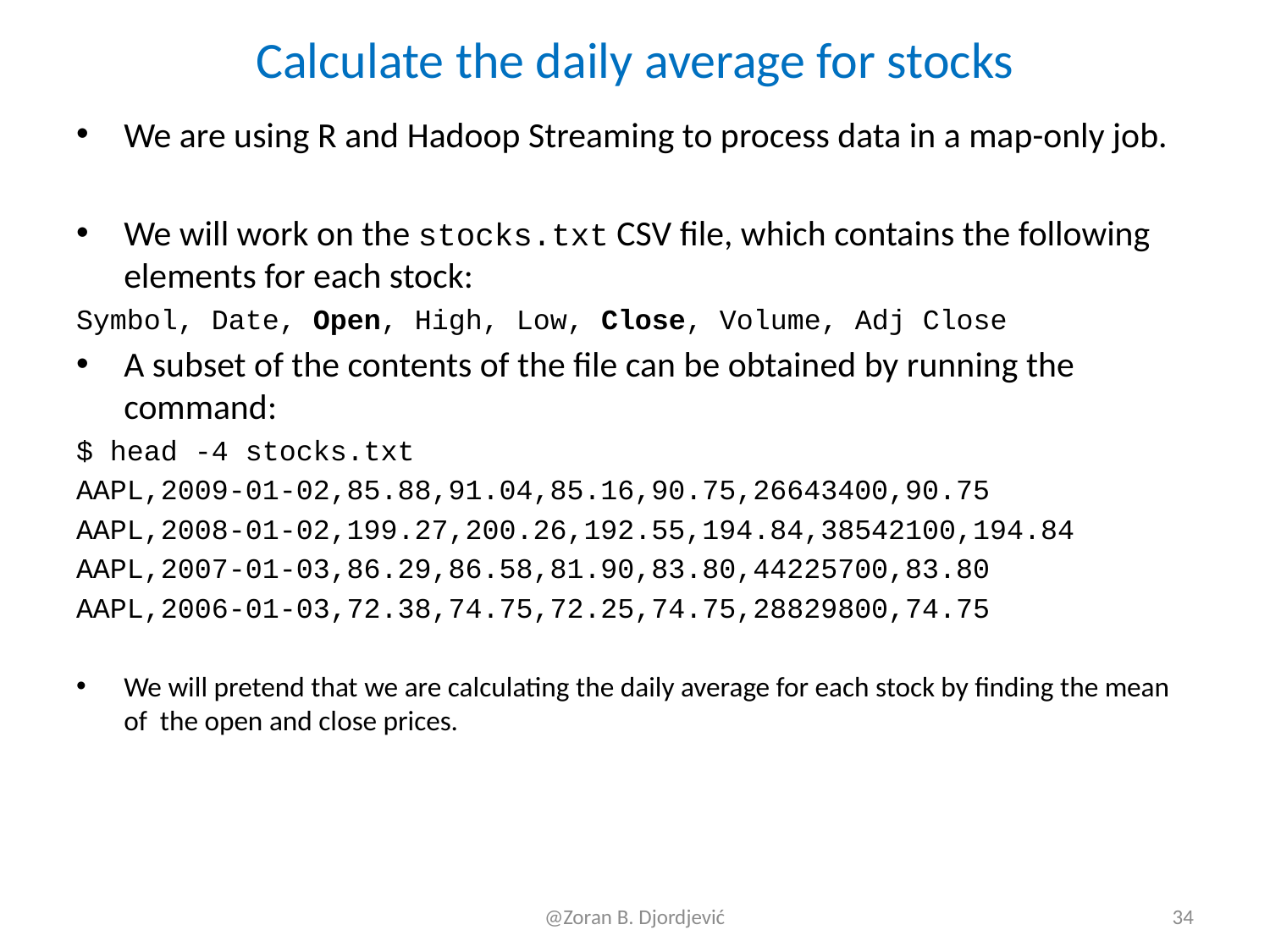

# Calculate the daily average for stocks
We are using R and Hadoop Streaming to process data in a map-only job.

We will work on the stocks.txt CSV file, which contains the following elements for each stock:
Symbol, Date, Open, High, Low, Close, Volume, Adj Close
A subset of the contents of the file can be obtained by running the command:
$ head -4 stocks.txt
AAPL,2009-01-02,85.88,91.04,85.16,90.75,26643400,90.75
AAPL,2008-01-02,199.27,200.26,192.55,194.84,38542100,194.84
AAPL,2007-01-03,86.29,86.58,81.90,83.80,44225700,83.80
AAPL,2006-01-03,72.38,74.75,72.25,74.75,28829800,74.75

We will pretend that we are calculating the daily average for each stock by finding the mean of  the open and close prices.
@Zoran B. Djordjević
34